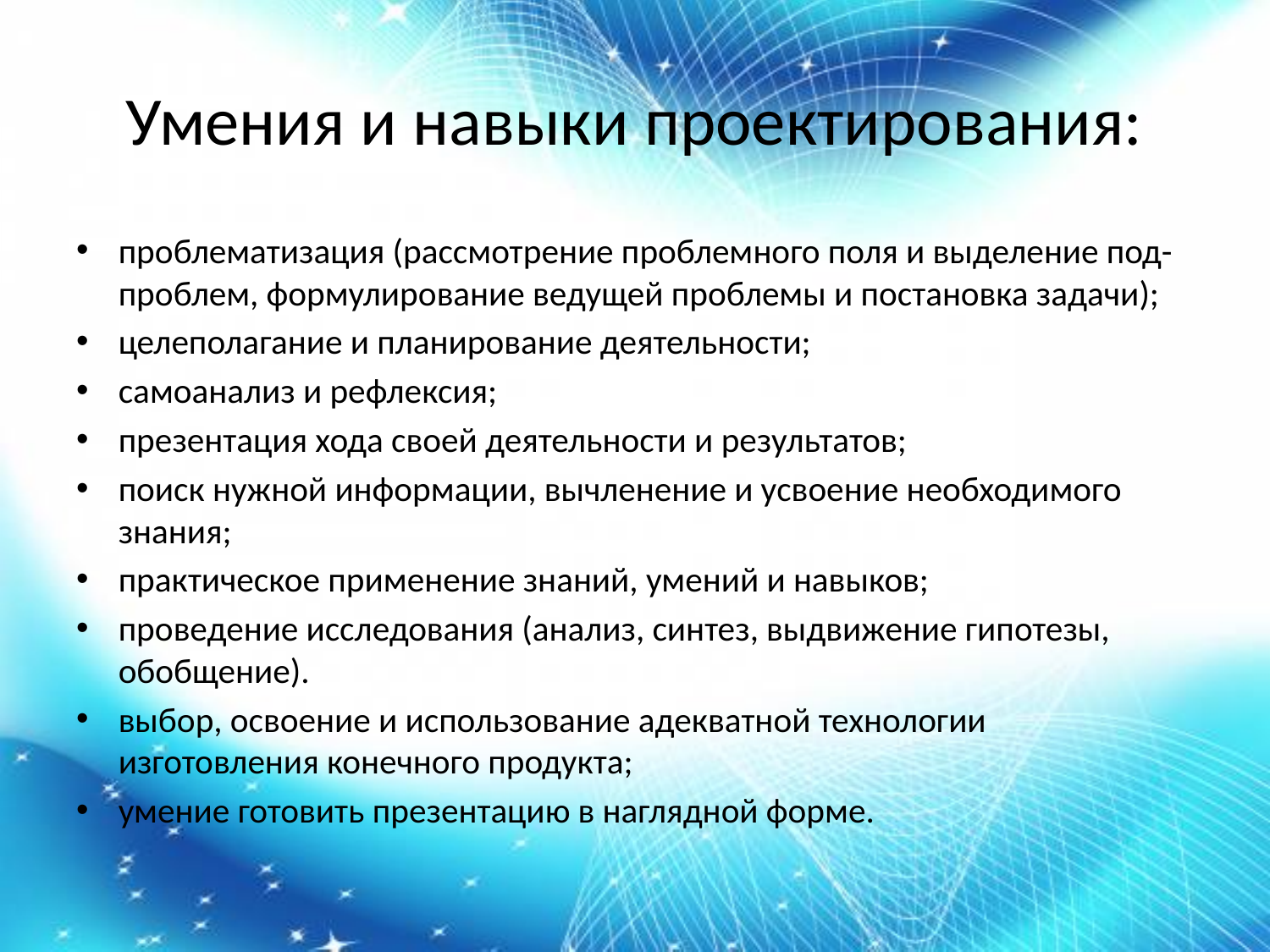

# Умения и навыки проектирования:
проблематизация (рассмотрение проблемного поля и выделение под-проблем, формулирование ведущей проблемы и постановка задачи);
целеполагание и планирование деятельности;
самоанализ и рефлексия;
презентация хода своей деятельности и результатов;
поиск нужной информации, вычленение и усвоение необходимого знания;
практическое применение знаний, умений и навыков;
проведение исследования (анализ, синтез, выдвижение гипотезы, обобщение).
выбор, освоение и использование адекватной технологии изготовления конечного продукта;
умение готовить презентацию в наглядной форме.